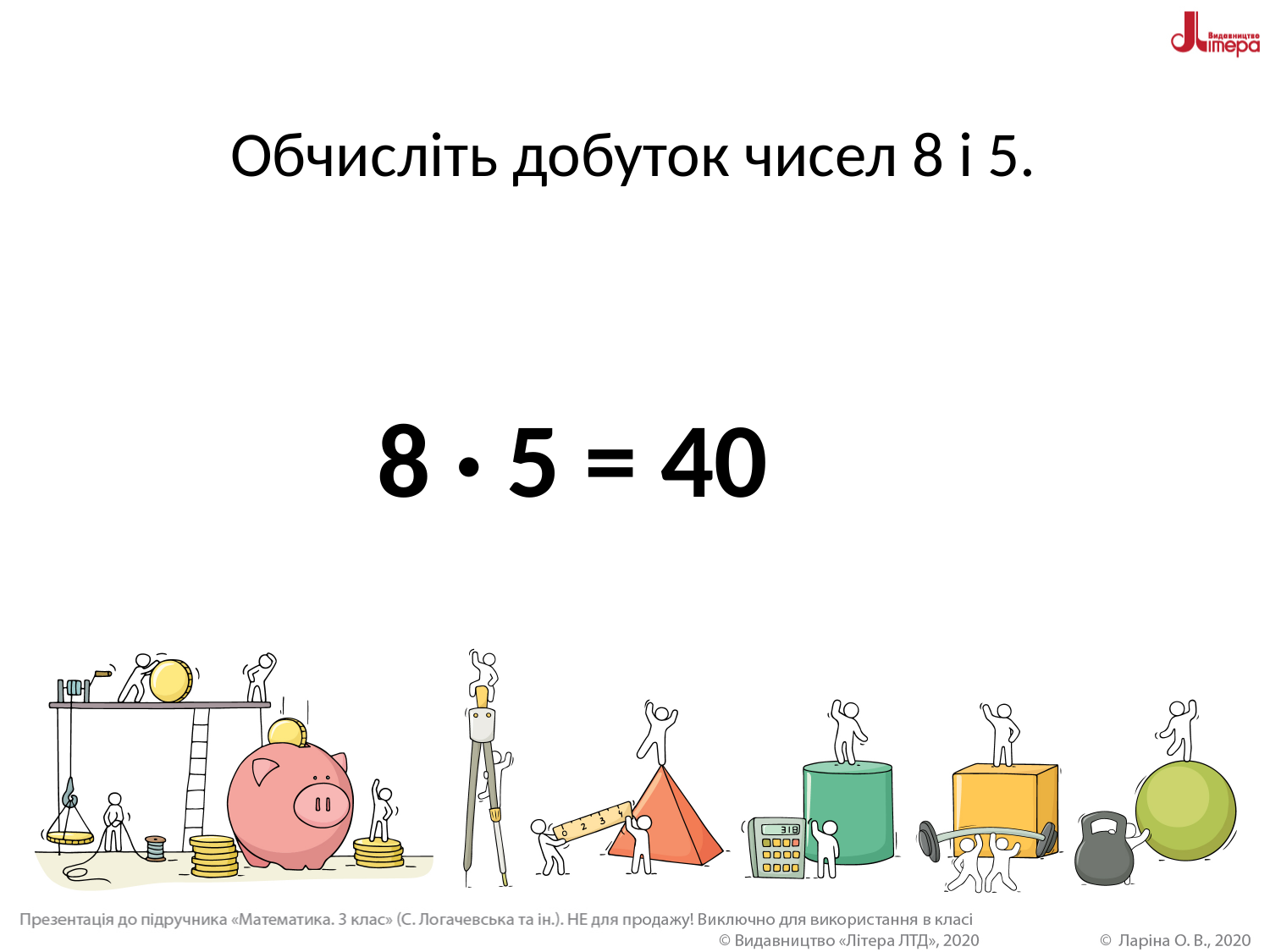

# Обчисліть добуток чисел 8 і 5.
8 · 5 = 40